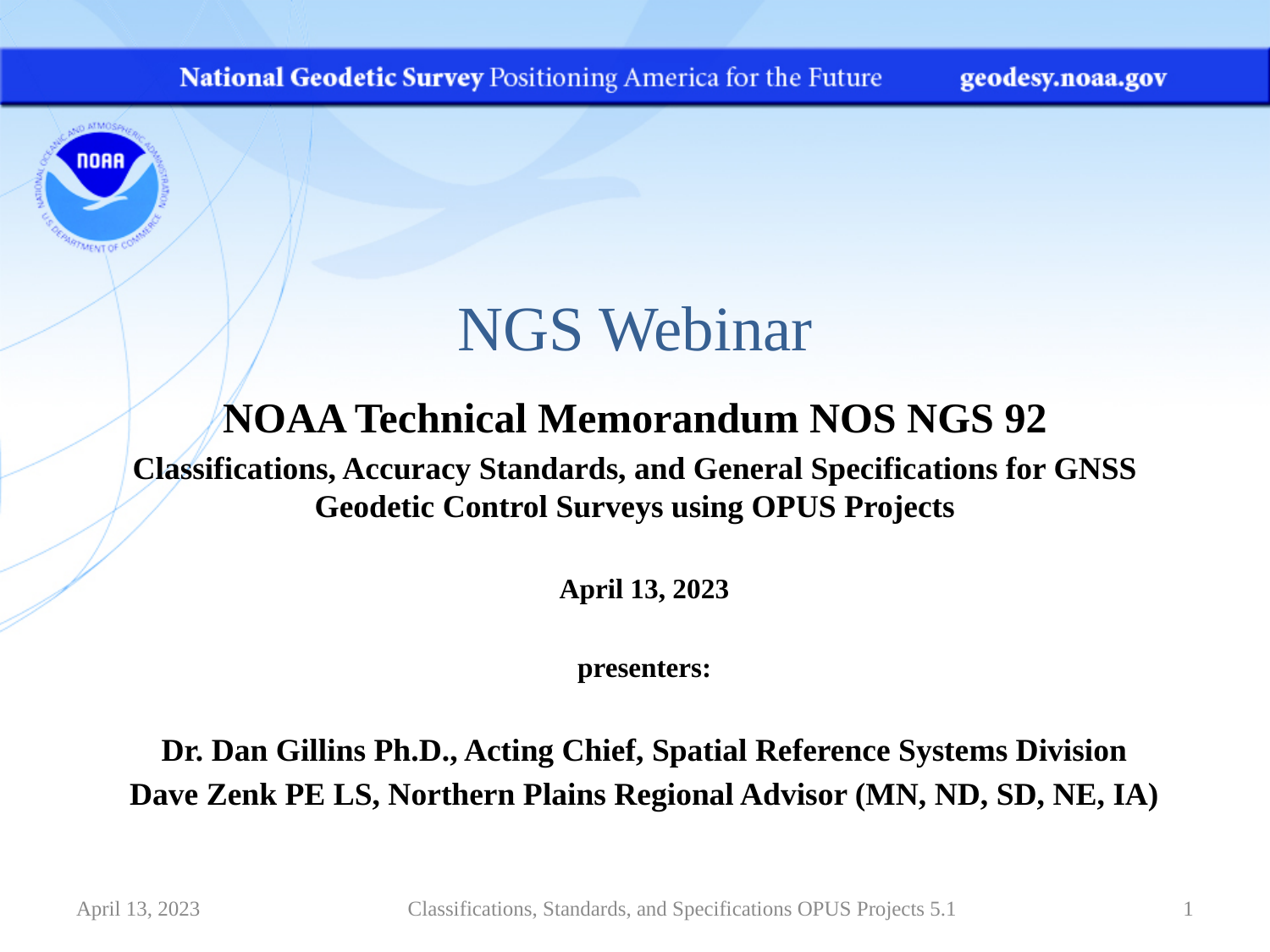

# NGS Webinar
NOAA Technical Memorandum NOS NGS 92
Classifications, Accuracy Standards, and General Specifications for GNSS Geodetic Control Surveys using OPUS Projects
April 13, 2023

presenters:

Dr. Dan Gillins Ph.D., Acting Chief, Spatial Reference Systems Division
Dave Zenk PE LS, Northern Plains Regional Advisor (MN, ND, SD, NE, IA)
April 13, 2023
Classifications, Standards, and Specifications OPUS Projects 5.1
1